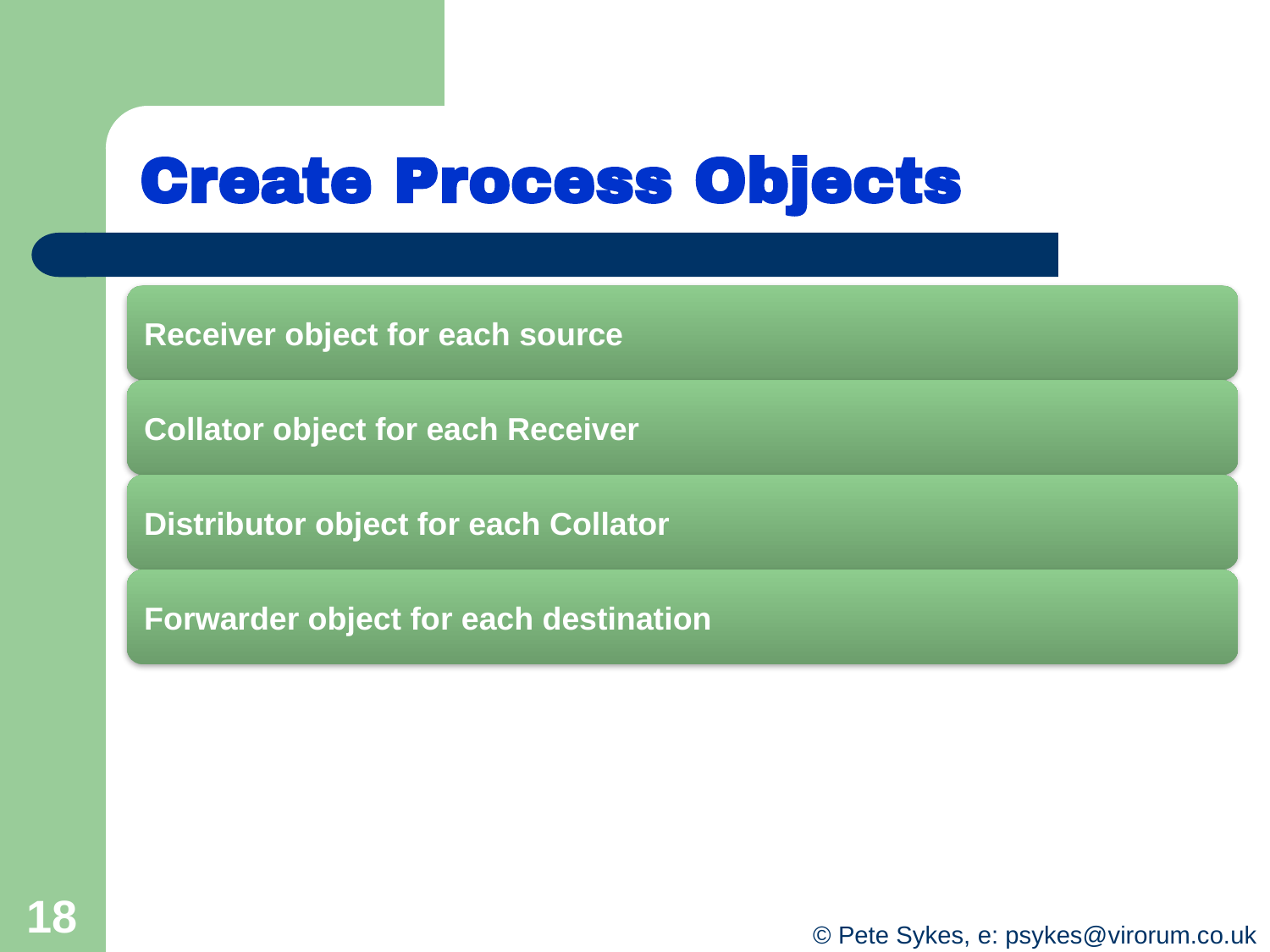

# Create Process Objects
Receiver object for each source
Collator object for each Receiver
Distributor object for each Collator
Forwarder object for each destination
18
© Pete Sykes, e: psykes@virorum.co.uk